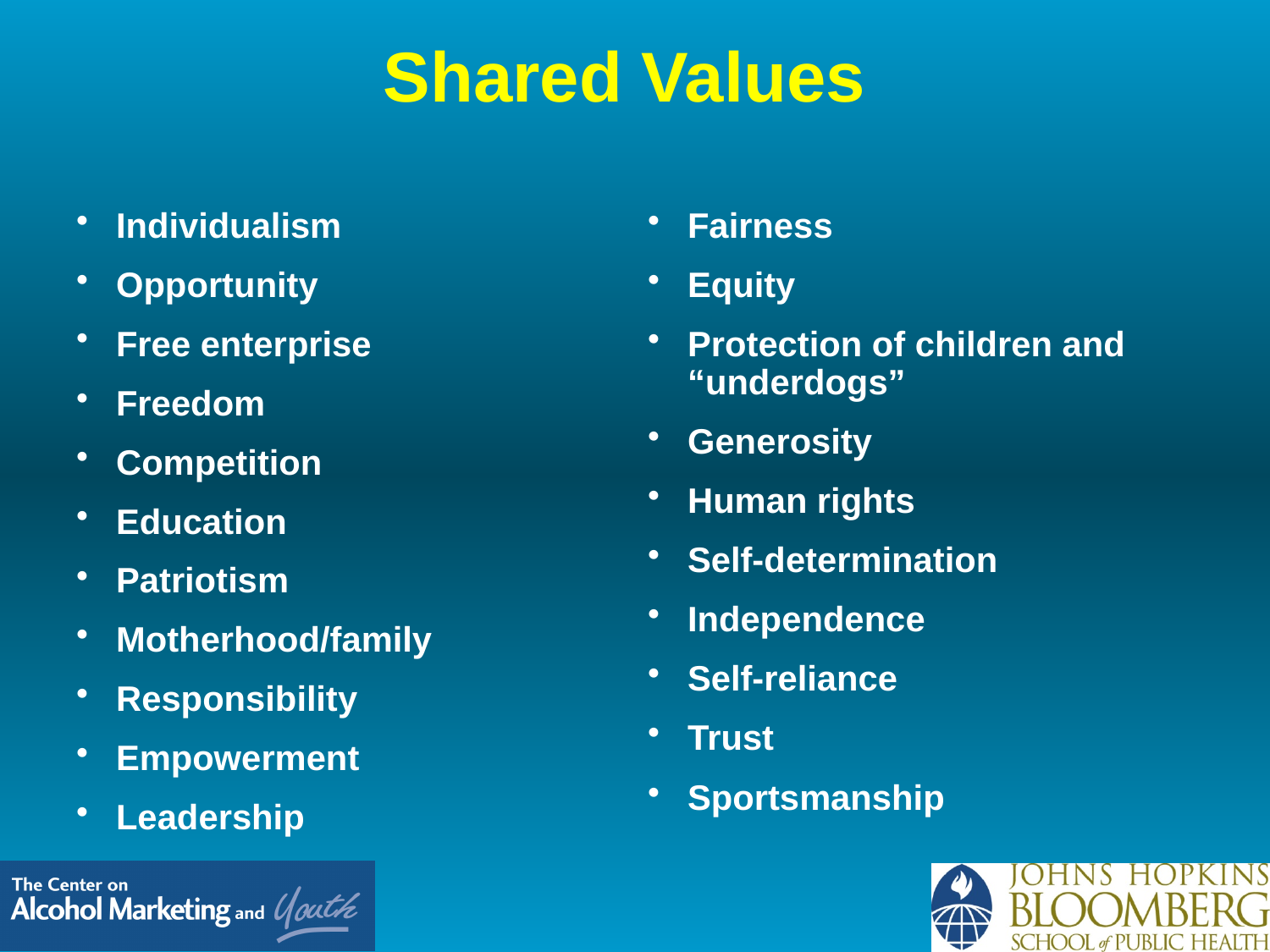

# Shared Values
Individualism
Opportunity
Free enterprise
Freedom
Competition
Education
Patriotism
Motherhood/family
Responsibility
Empowerment
Leadership

Fairness
Equity
Protection of children and “underdogs”
Generosity
Human rights
Self-determination
Independence
Self-reliance
Trust
Sportsmanship